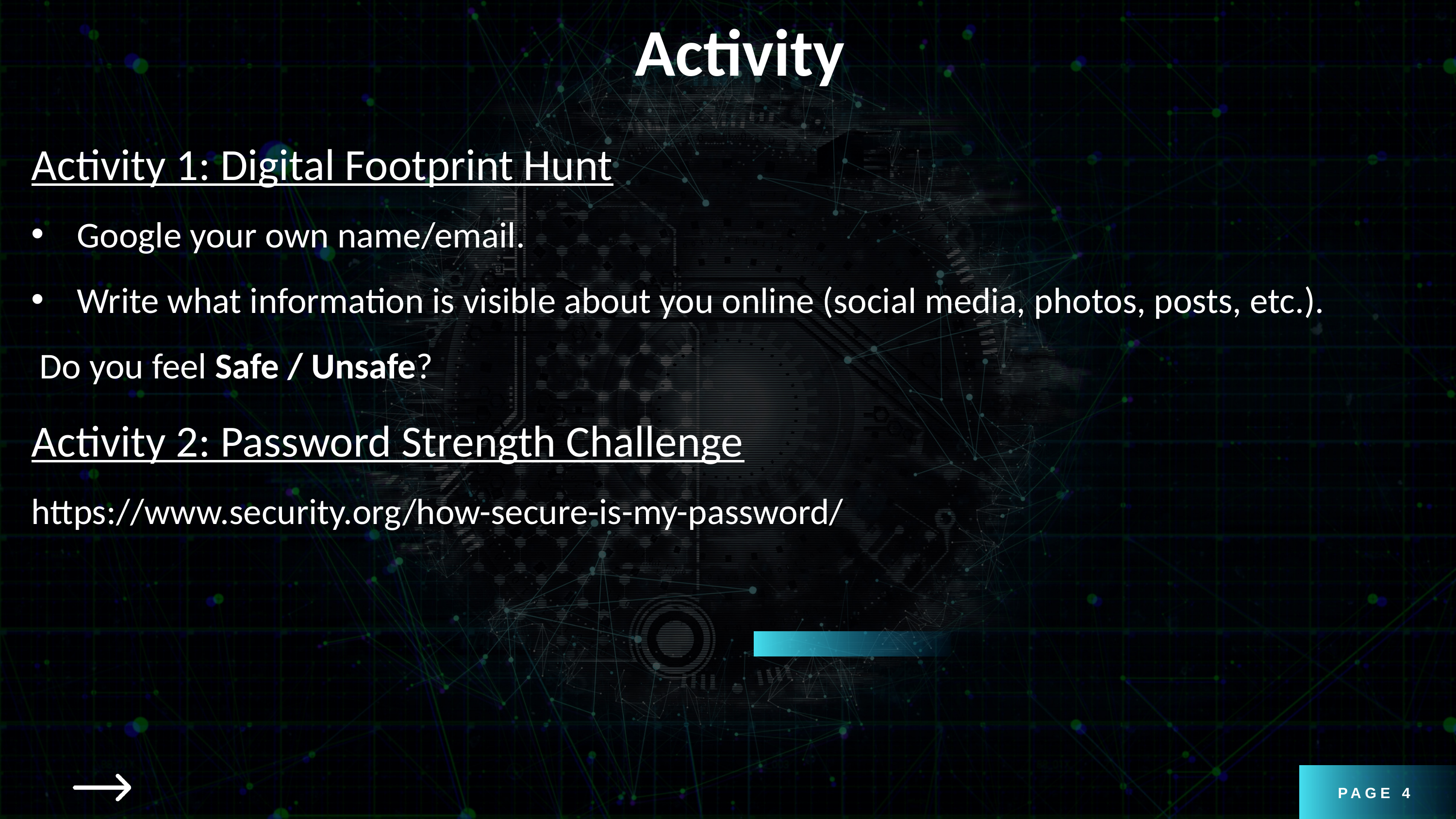

Activity
Activity 1: Digital Footprint Hunt
Google your own name/email.
Write what information is visible about you online (social media, photos, posts, etc.).
 Do you feel Safe / Unsafe?
Activity 2: Password Strength Challenge
https://www.security.org/how-secure-is-my-password/

PAGE 4